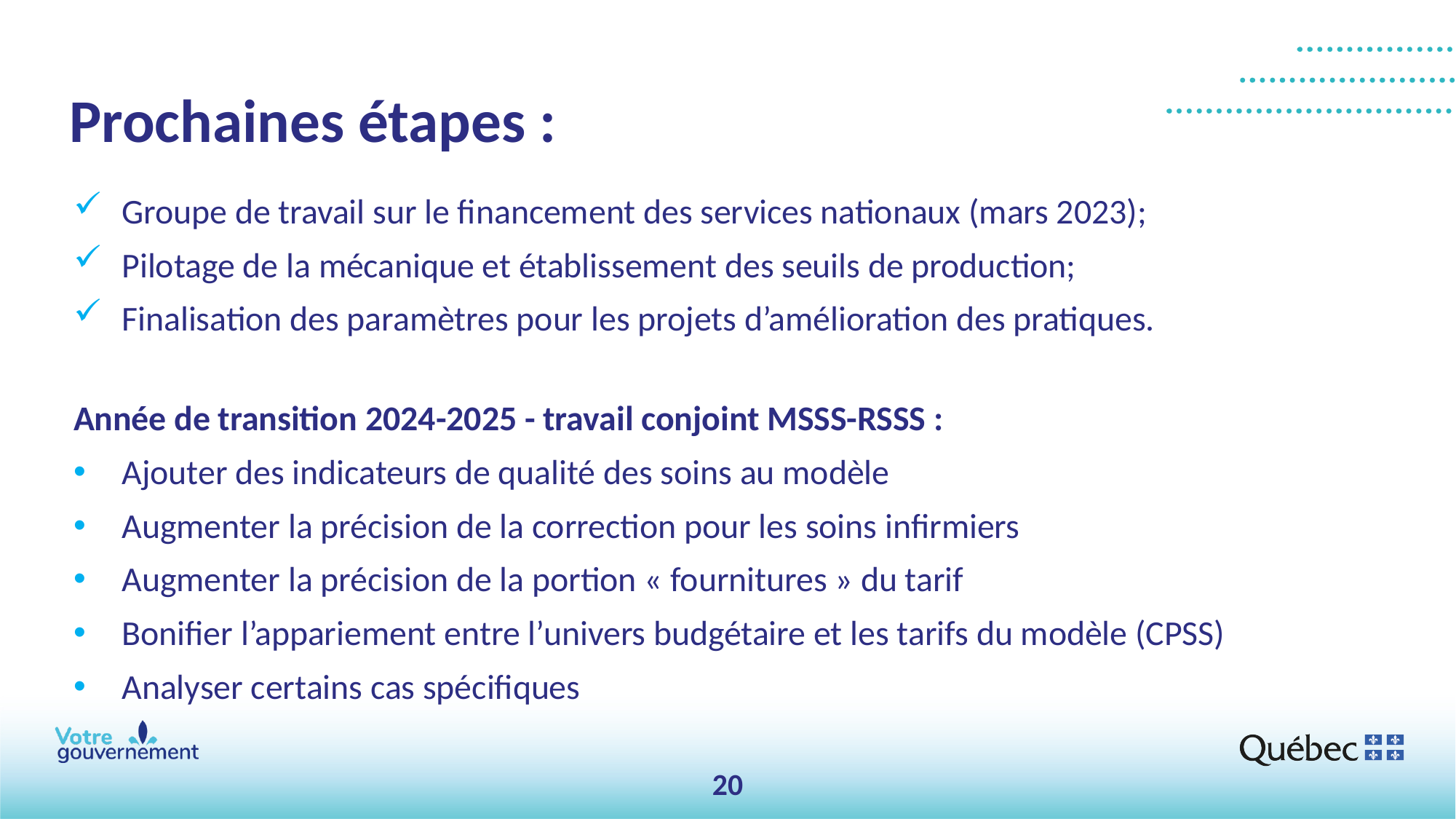

# Prochaines étapes :
Groupe de travail sur le financement des services nationaux (mars 2023);
Pilotage de la mécanique et établissement des seuils de production;
Finalisation des paramètres pour les projets d’amélioration des pratiques.

Année de transition 2024-2025 - travail conjoint MSSS-RSSS :
Ajouter des indicateurs de qualité des soins au modèle
Augmenter la précision de la correction pour les soins infirmiers
Augmenter la précision de la portion « fournitures » du tarif
Bonifier l’appariement entre l’univers budgétaire et les tarifs du modèle (CPSS)
Analyser certains cas spécifiques

20